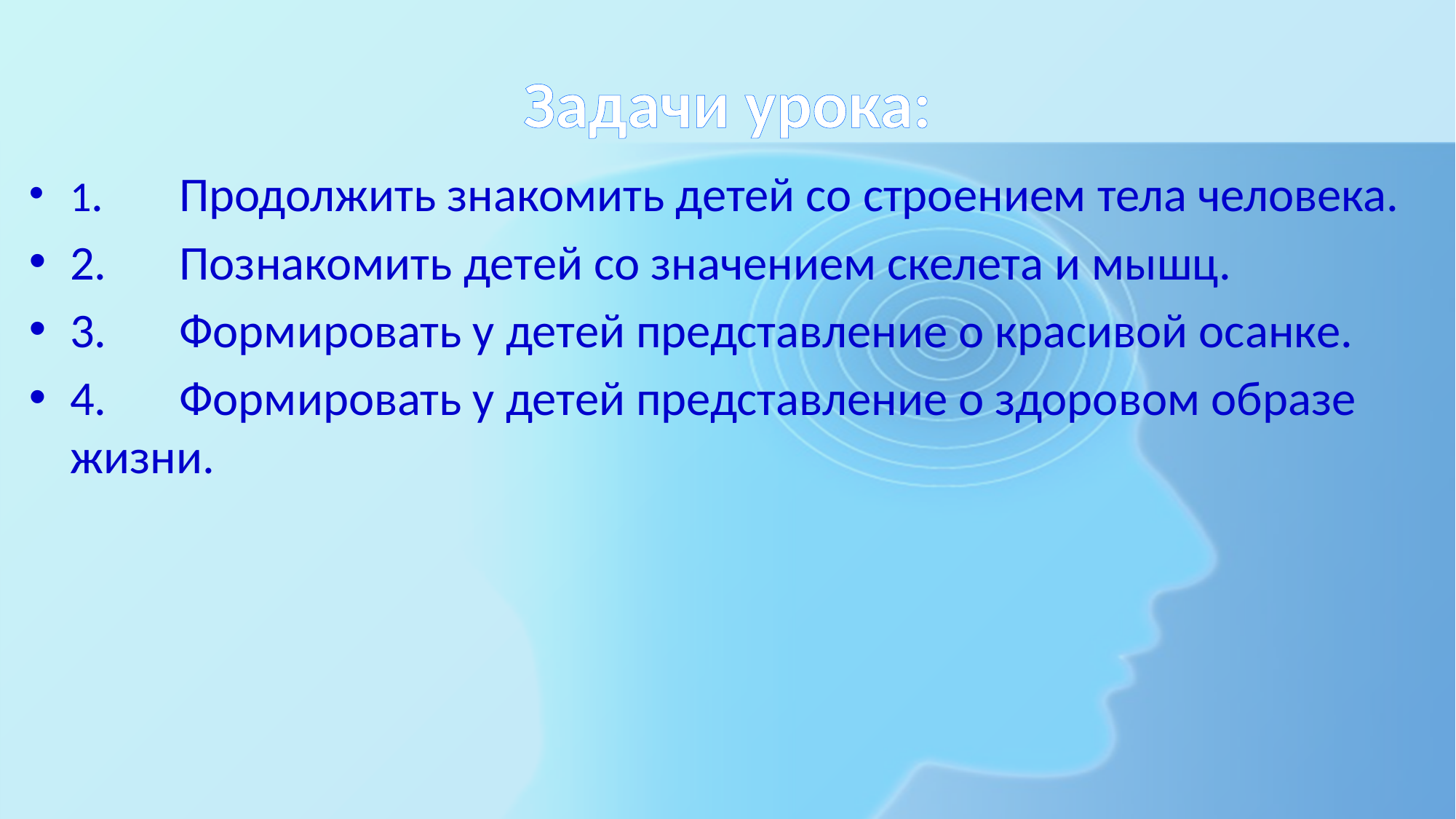

# Задачи урока:
1.	Продолжить знакомить детей со строением тела человека.
2.	Познакомить детей со значением скелета и мышц.
3.	Формировать у детей представление о красивой осанке.
4.	Формировать у детей представление о здоровом образе жизни.